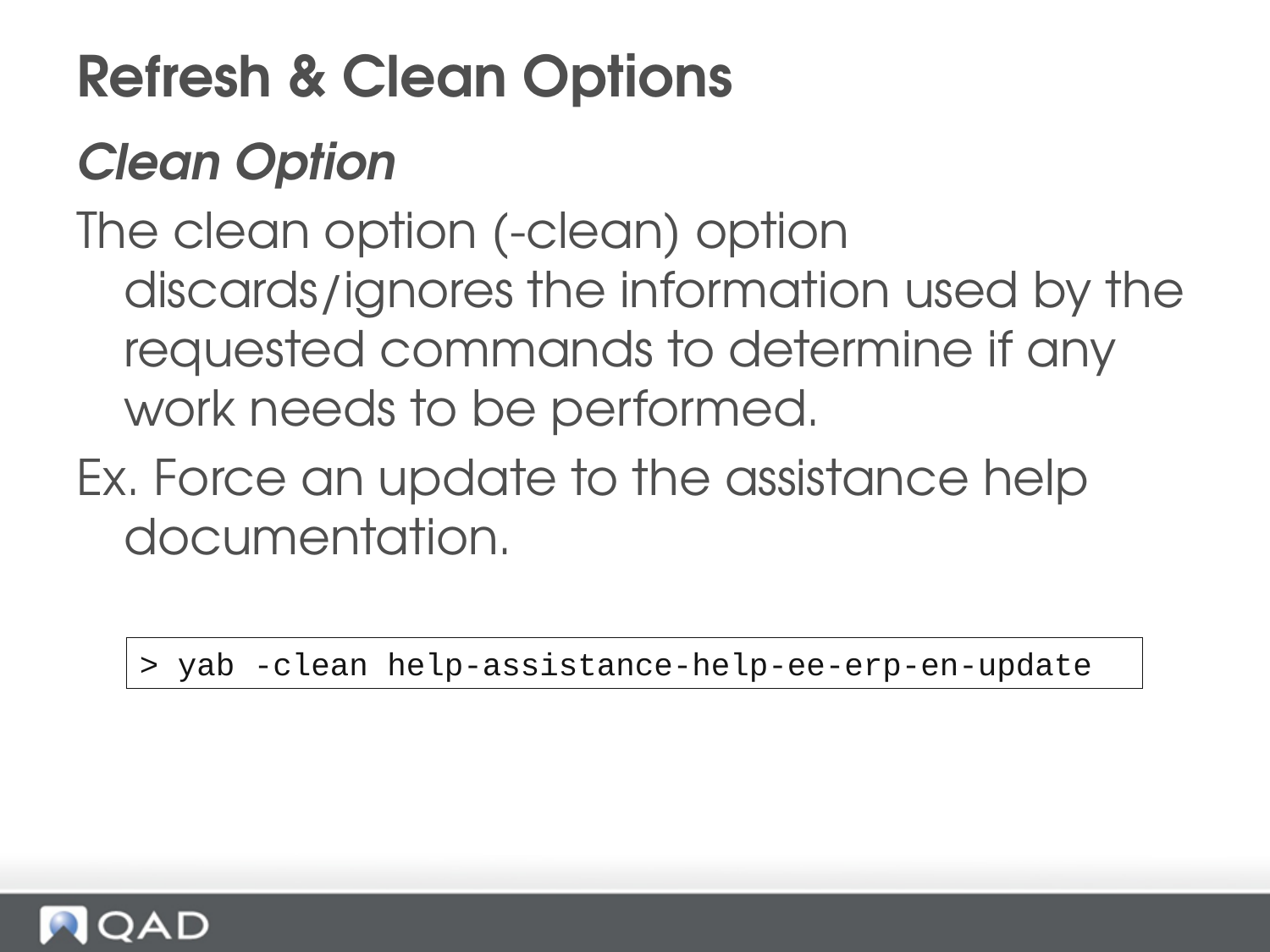

# Refresh & Clean Options
Clean Option
The clean option (-clean) option discards/ignores the information used by the requested commands to determine if any work needs to be performed.
Ex. Force an update to the assistance help documentation.
> yab -clean help-assistance-help-ee-erp-en-update